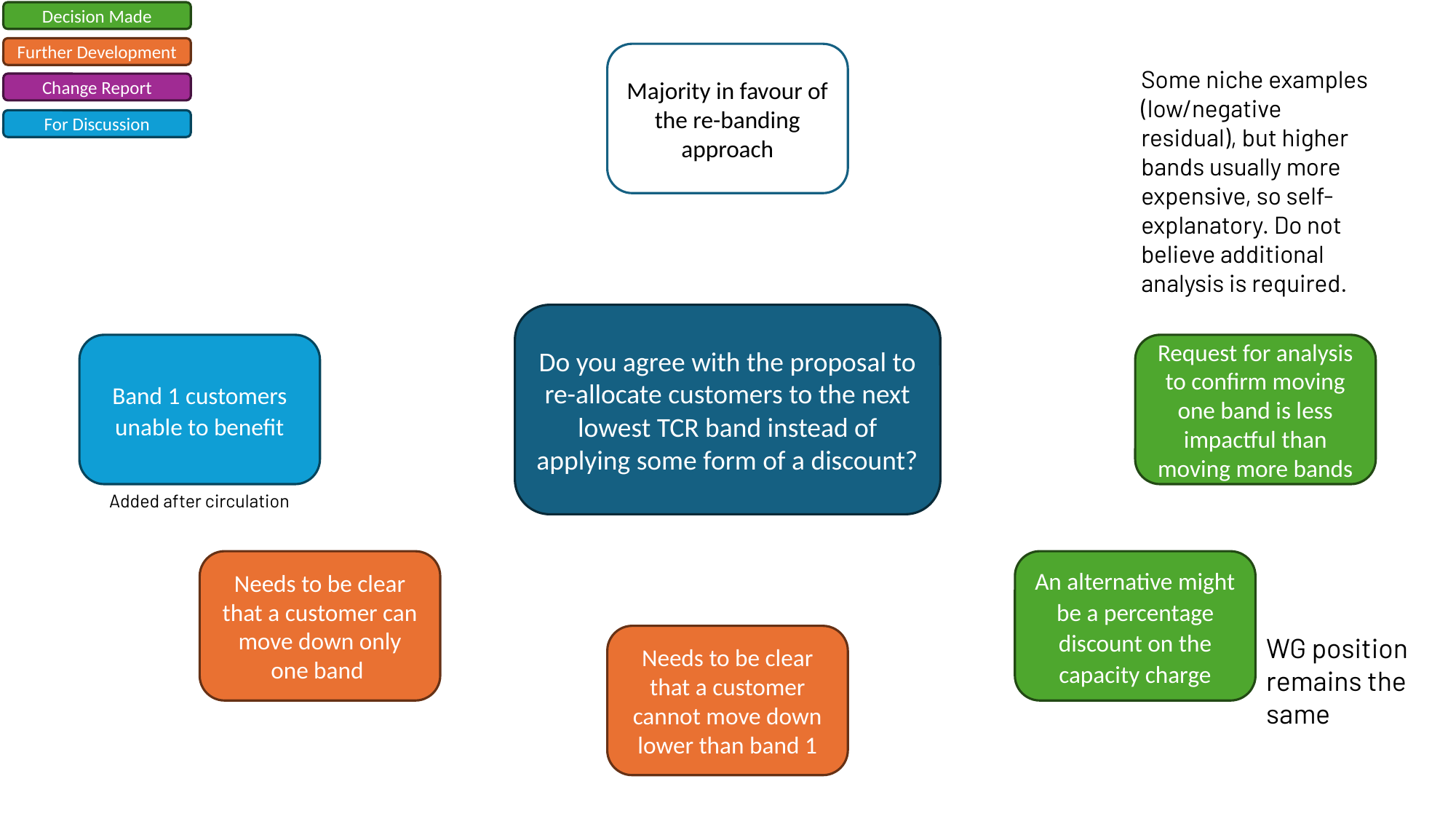

Decision Made
Further Development
Majority in favour of the re-banding approach
Some niche examples (low/negative residual), but higher bands usually more expensive, so self-explanatory. Do not believe additional analysis is required.
Change Report
For Discussion
Do you agree with the proposal to re-allocate customers to the next lowest TCR band instead of applying some form of a discount?
Band 1 customers unable to benefit
Request for analysis to confirm moving one band is less impactful than moving more bands
Added after circulation
Needs to be clear that a customer can move down only one band
An alternative might be a percentage discount on the capacity charge
Needs to be clear that a customer cannot move down lower than band 1
WG position
remains the same